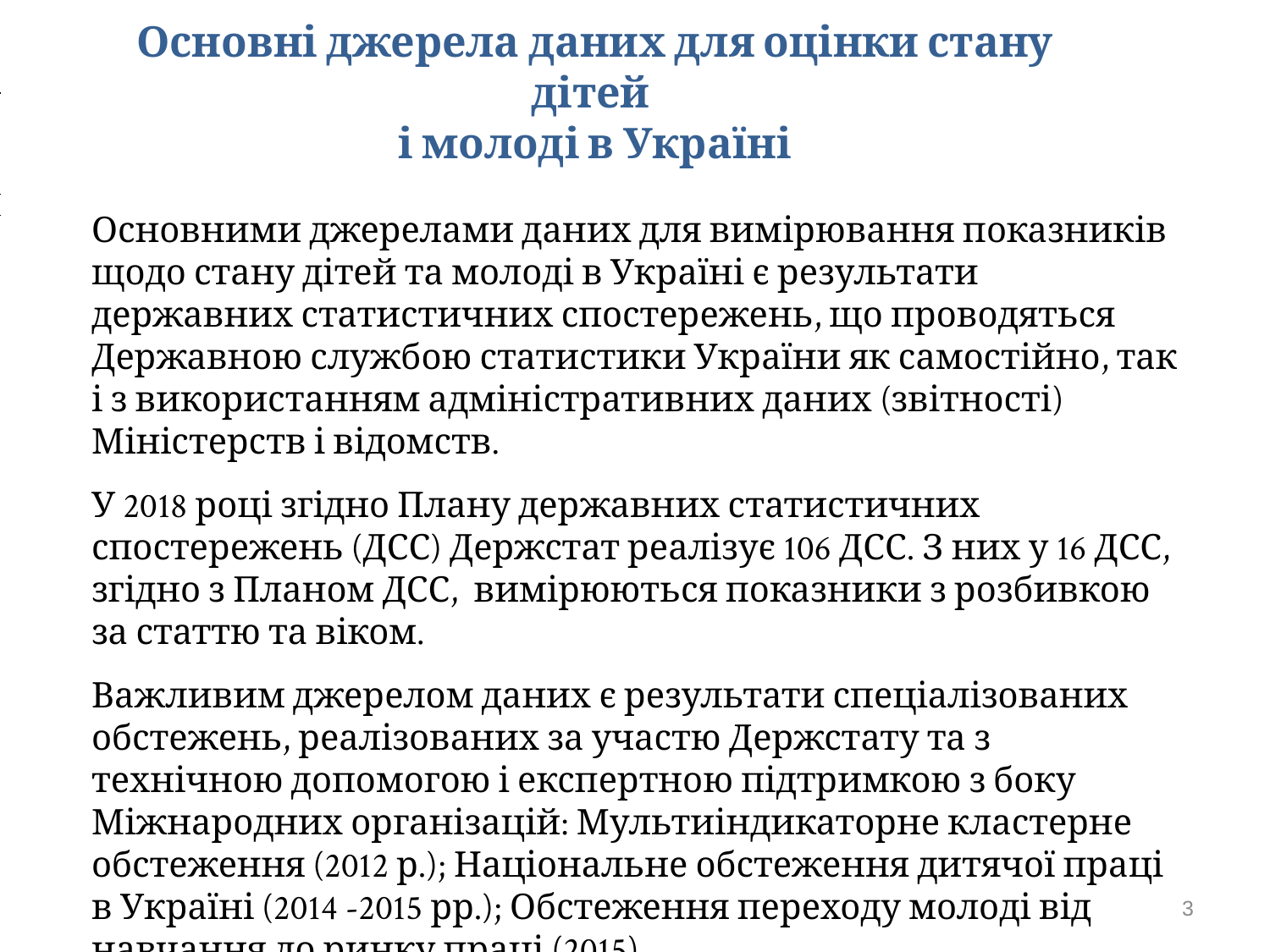

Основні джерела даних для оцінки стану дітей
і молоді в Україні

Основними джерелами даних для вимірювання показників щодо стану дітей та молоді в Україні є результати державних статистичних спостережень, що проводяться Державною службою статистики України як самостійно, так і з використанням адміністративних даних (звітності) Міністерств і відомств.
У 2018 році згідно Плану державних статистичних спостережень (ДСС) Держстат реалізує 106 ДСС. З них у 16 ДСС, згідно з Планом ДСС,  вимірюються показники з розбивкою за статтю та віком.
Важливим джерелом даних є результати спеціалізованих обстежень, реалізованих за участю Держстату та з технічною допомогою і експертною підтримкою з боку Міжнародних організацій: Мультиіндикаторне кластерне обстеження (2012 р.); Національне обстеження дитячої праці в Україні (2014 -2015 рр.); Обстеження переходу молоді від навчання до ринку праці (2015).

3